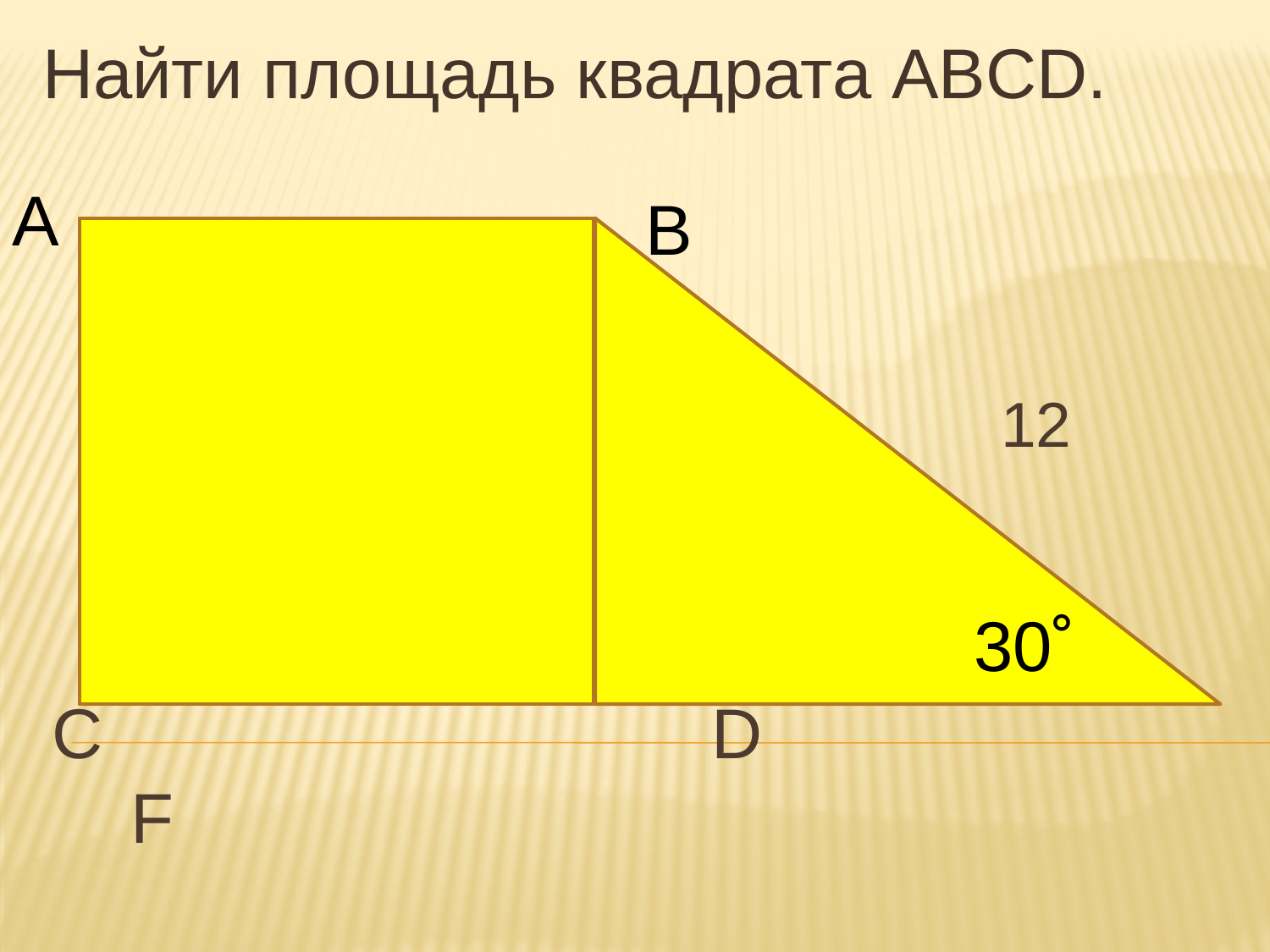

Найти площадь квадрата ABCD.
# 12 C                               D                           F
A
B

30˚